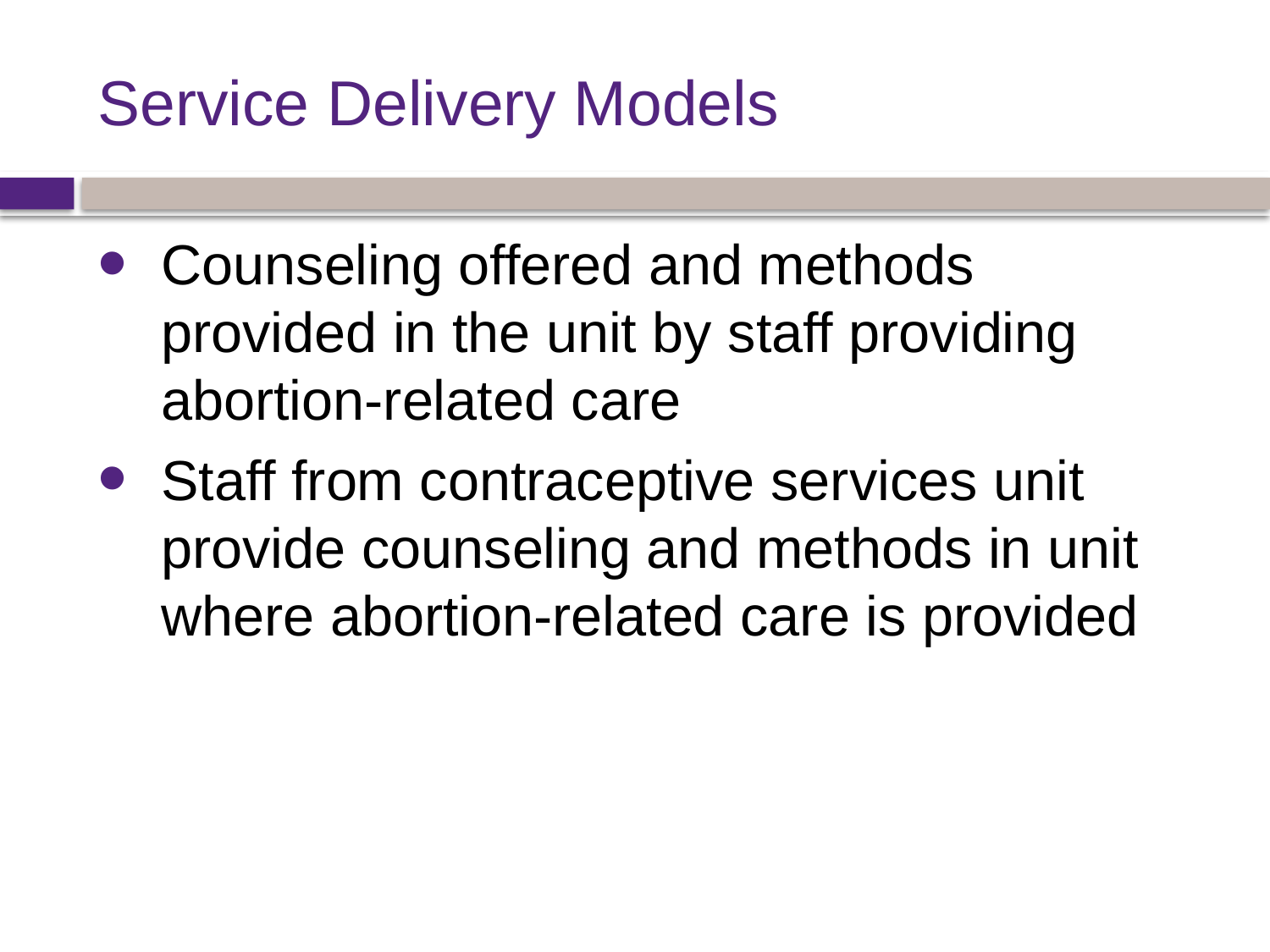

# Service Delivery Models
Counseling offered and methods provided in the unit by staff providing abortion-related care
Staff from contraceptive services unit provide counseling and methods in unit where abortion-related care is provided